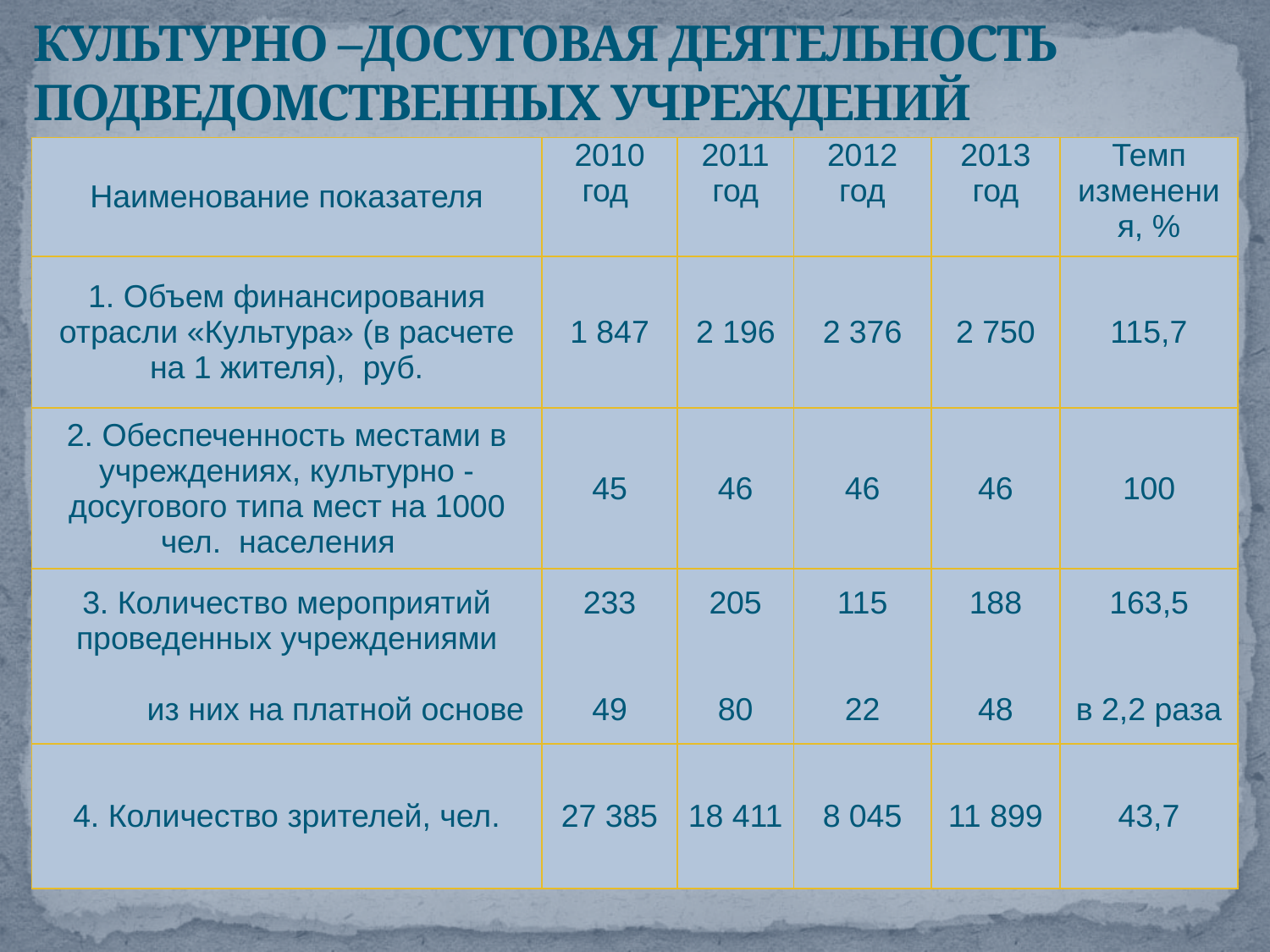

Культурно –досуговая деятельность  подведомственных учреждений
| Наименование показателя | 2010 год | 2011 год | 2012 год | 2013 год | Темп изменения, % |
| --- | --- | --- | --- | --- | --- |
| 1. Объем финансирования отрасли «Культура» (в расчете на 1 жителя), руб. | 1 847 | 2 196 | 2 376 | 2 750 | 115,7 |
| 2. Обеспеченность местами в учреждениях, культурно - досугового типа мест на 1000 чел. населения | 45 | 46 | 46 | 46 | 100 |
| 3. Количество мероприятий проведенных учреждениями из них на платной основе | 233 49 | 205 80 | 115 22 | 188 48 | 163,5 в 2,2 раза |
| 4. Количество зрителей, чел. | 27 385 | 18 411 | 8 045 | 11 899 | 43,7 |